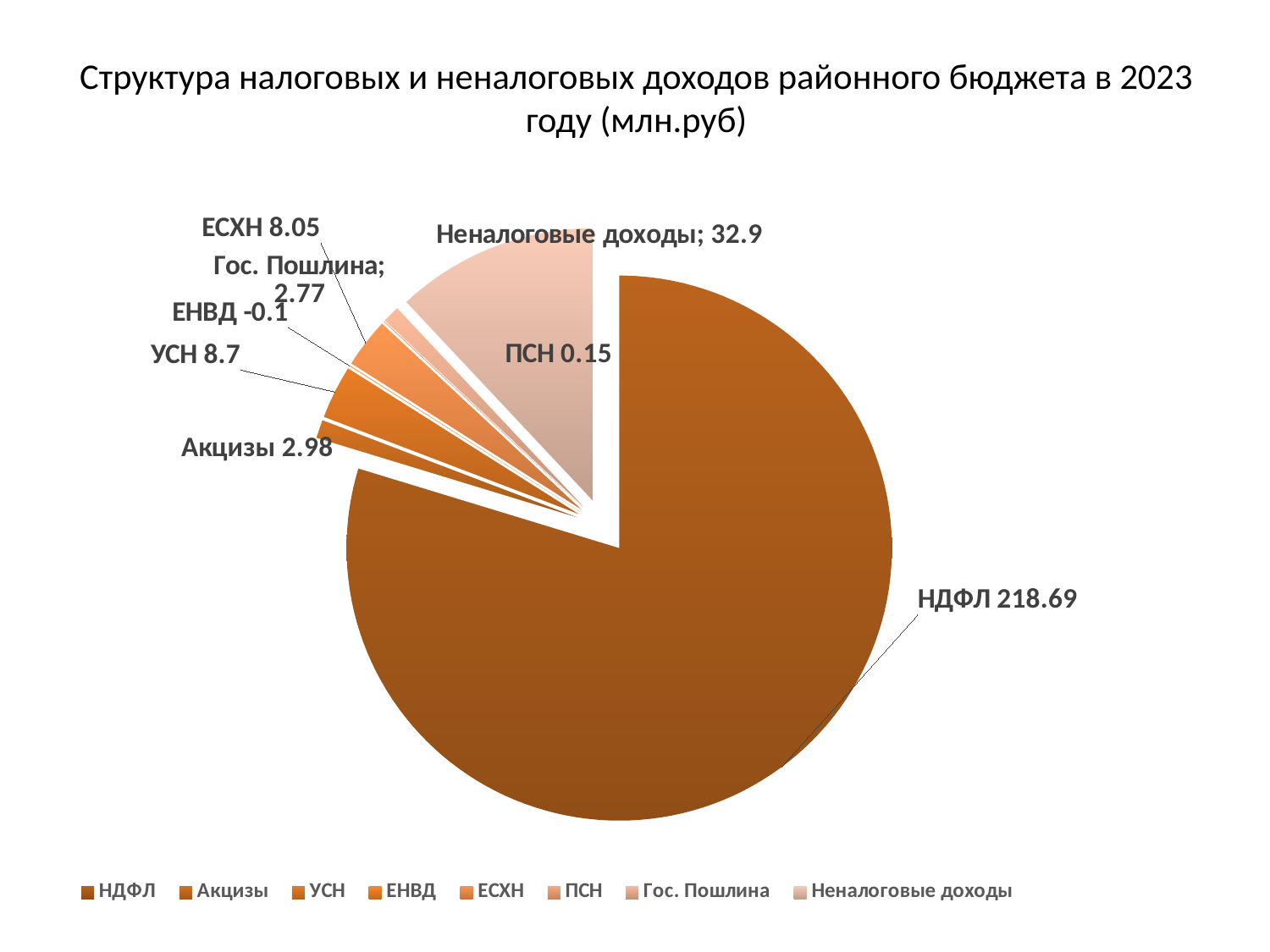

# Структура налоговых и неналоговых доходов районного бюджета в 2023 году (млн.руб)

### Chart

| Category | Доходы |
|---|---|
| НДФЛ | 218.69 |
| Акцизы | 2.98 |
| УСН | 8.7 |
| ЕНВД | -0.1 |
| ЕСХН | 8.05 |
| ПСН | 0.15 |
| Гос. Пошлина | 2.77 |
| Неналоговые доходы | 32.9 |